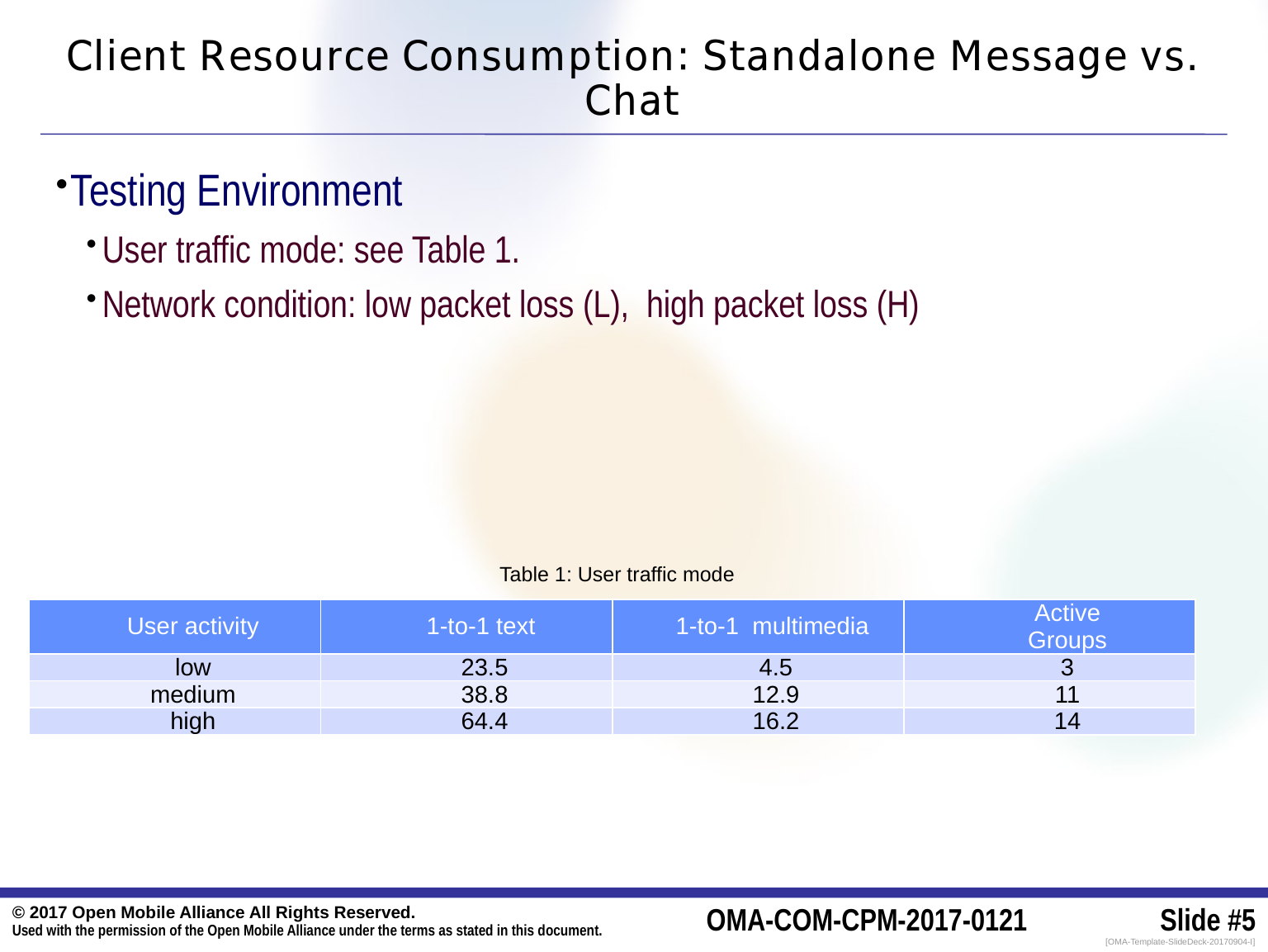

# Client Resource Consumption: Standalone Message vs. Chat
Testing Environment
User traffic mode: see Table 1.
Network condition: low packet loss (L),  high packet loss (H)

Table 1: User traffic mode
| User activity | 1-to-1 text | 1-to-1 multimedia | Active Groups |
| --- | --- | --- | --- |
| low | 23.5 | 4.5 | 3 |
| medium | 38.8 | 12.9 | 11 |
| high | 64.4 | 16.2 | 14 |